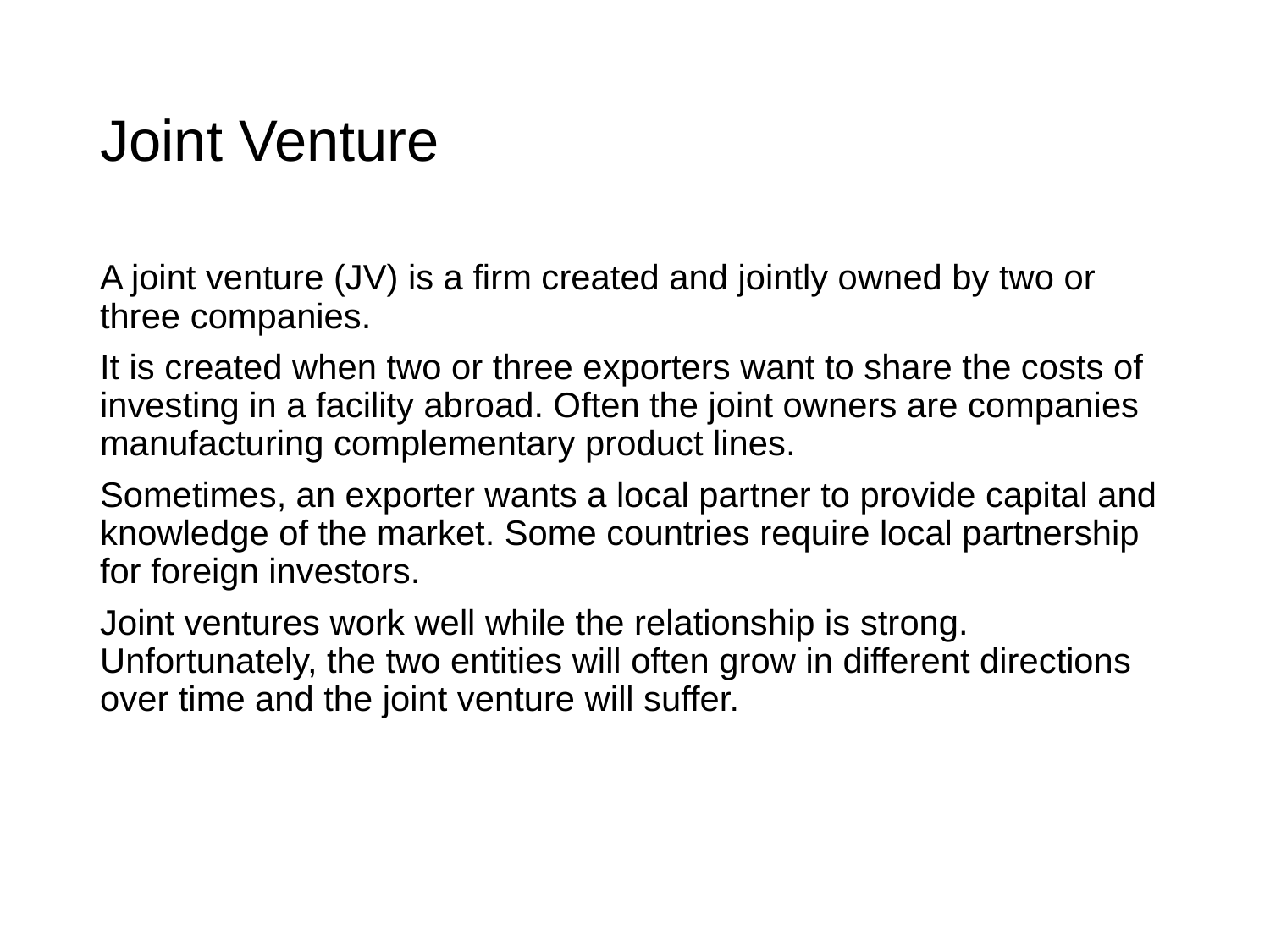

# Joint Venture
A joint venture (JV) is a firm created and jointly owned by two or three companies.
It is created when two or three exporters want to share the costs of investing in a facility abroad. Often the joint owners are companies manufacturing complementary product lines.
Sometimes, an exporter wants a local partner to provide capital and knowledge of the market. Some countries require local partnership for foreign investors.
Joint ventures work well while the relationship is strong. Unfortunately, the two entities will often grow in different directions over time and the joint venture will suffer.